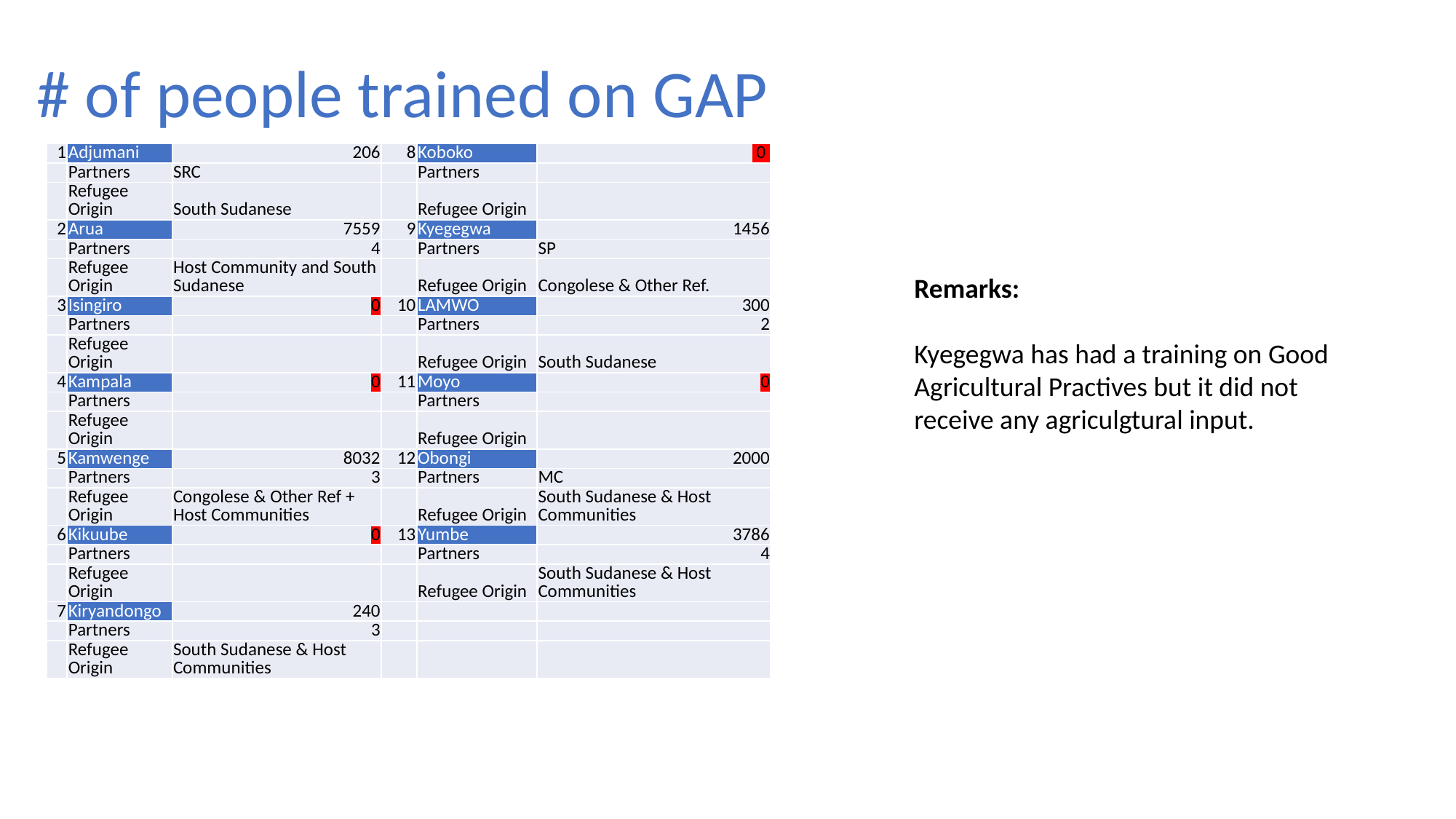

# # of people trained on GAP
| 1 | Adjumani | 206 | 8 | Koboko | 0 |
| --- | --- | --- | --- | --- | --- |
|  | Partners | SRC |  | Partners |  |
|  | Refugee Origin | South Sudanese |  | Refugee Origin |  |
| 2 | Arua | 7559 | 9 | Kyegegwa | 1456 |
|  | Partners | 4 |  | Partners | SP |
|  | Refugee Origin | Host Community and South Sudanese |  | Refugee Origin | Congolese & Other Ref. |
| 3 | Isingiro | 0 | 10 | LAMWO | 300 |
|  | Partners |  |  | Partners | 2 |
|  | Refugee Origin |  |  | Refugee Origin | South Sudanese |
| 4 | Kampala | 0 | 11 | Moyo | 0 |
|  | Partners |  |  | Partners |  |
|  | Refugee Origin |  |  | Refugee Origin |  |
| 5 | Kamwenge | 8032 | 12 | Obongi | 2000 |
|  | Partners | 3 |  | Partners | MC |
|  | Refugee Origin | Congolese & Other Ref + Host Communities |  | Refugee Origin | South Sudanese & Host Communities |
| 6 | Kikuube | 0 | 13 | Yumbe | 3786 |
|  | Partners |  |  | Partners | 4 |
|  | Refugee Origin |  |  | Refugee Origin | South Sudanese & Host Communities |
| 7 | Kiryandongo | 240 |  |  |  |
|  | Partners | 3 |  |  |  |
|  | Refugee Origin | South Sudanese & Host Communities |  |  |  |
Remarks:

Kyegegwa has had a training on Good Agricultural Practives but it did not receive any agriculgtural input.